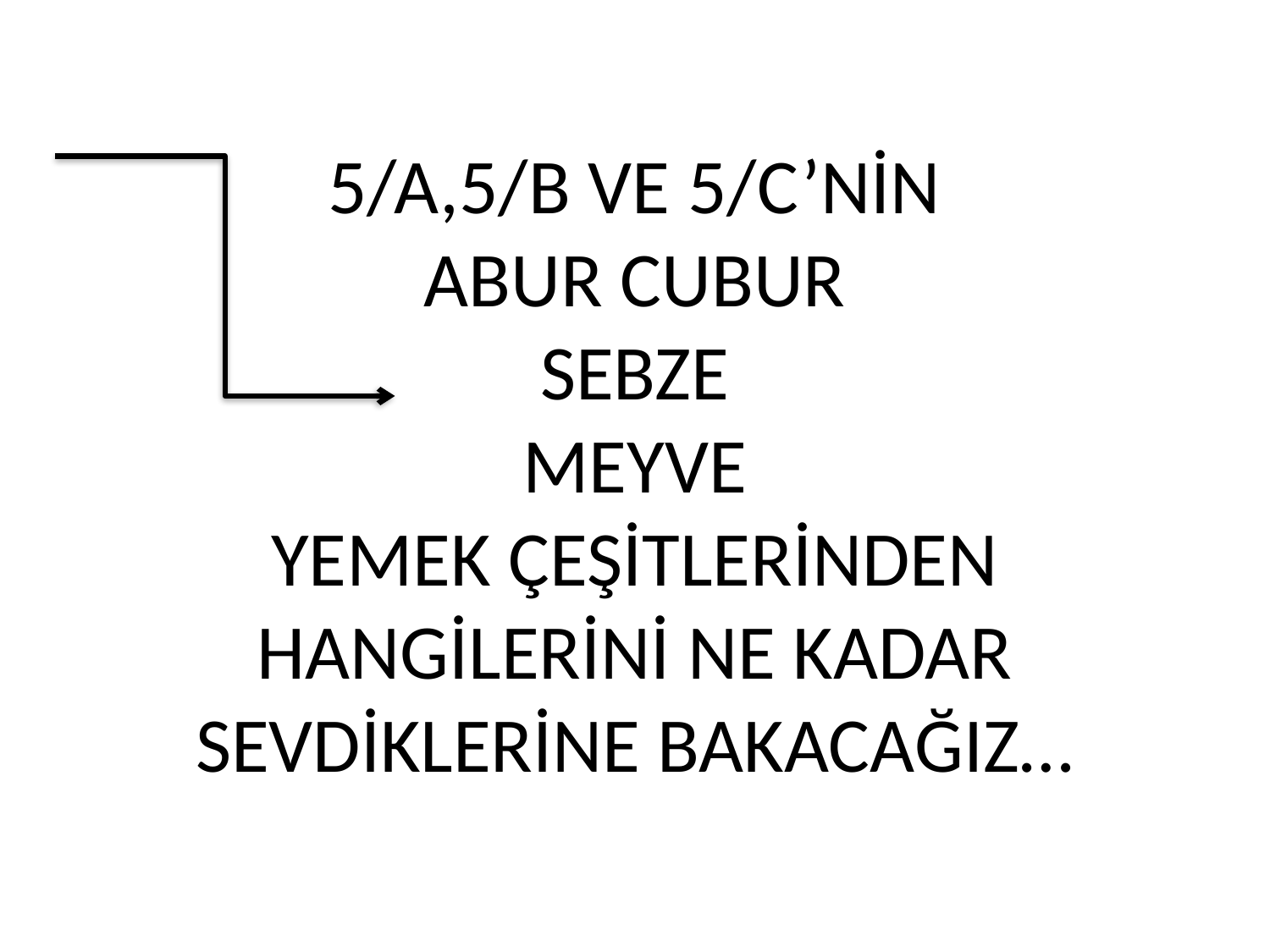

# 5/A,5/B VE 5/C’NİN ABUR CUBUR SEBZE MEYVE YEMEK ÇEŞİTLERİNDEN HANGİLERİNİ NE KADAR SEVDİKLERİNE BAKACAĞIZ…